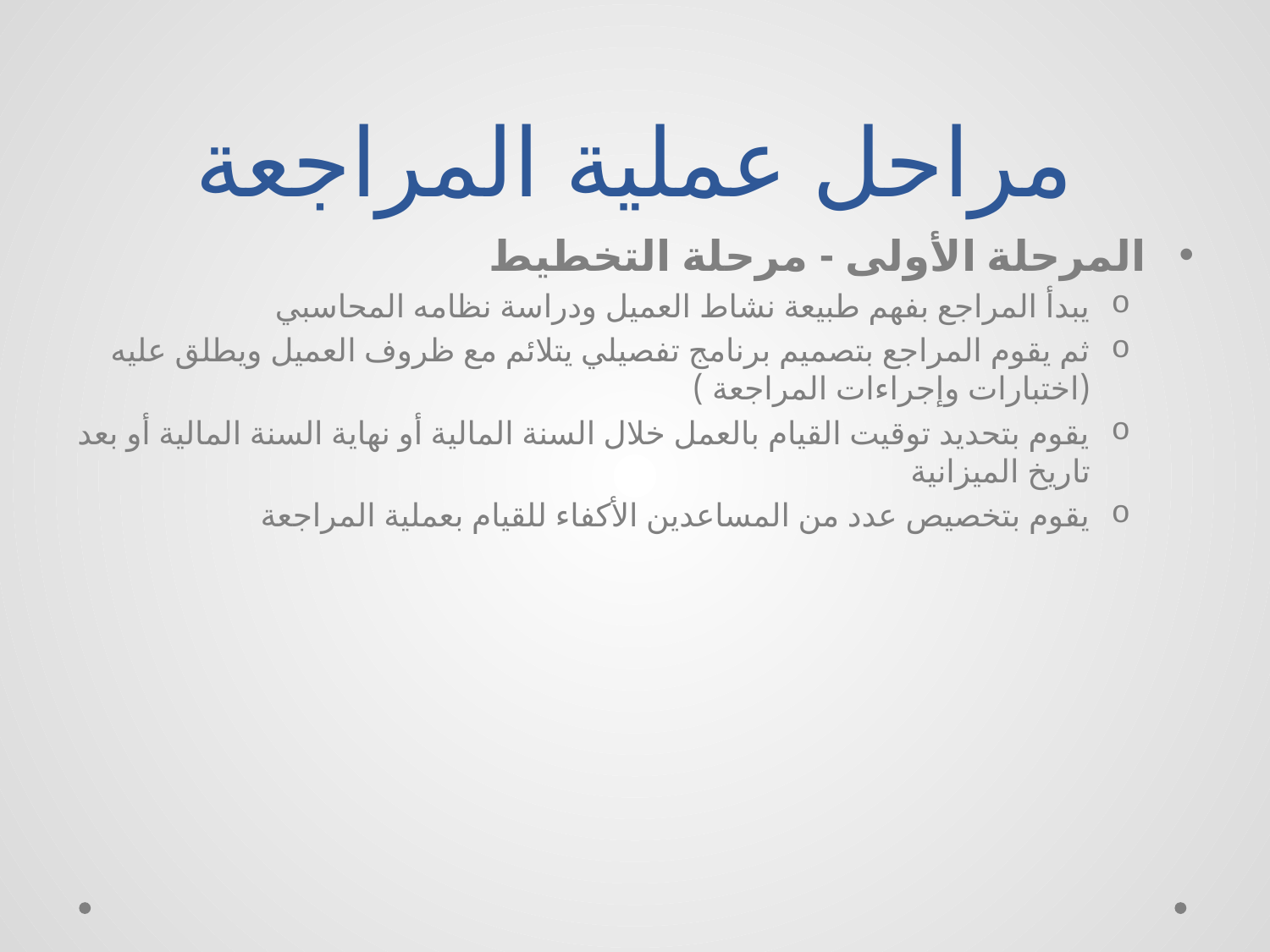

# مراحل عملية المراجعة
المرحلة الأولى - مرحلة التخطيط
يبدأ المراجع بفهم طبيعة نشاط العميل ودراسة نظامه المحاسبي
ثم يقوم المراجع بتصميم برنامج تفصيلي يتلائم مع ظروف العميل ويطلق عليه (اختبارات وإجراءات المراجعة )
يقوم بتحديد توقيت القيام بالعمل خلال السنة المالية أو نهاية السنة المالية أو بعد تاريخ الميزانية
يقوم بتخصيص عدد من المساعدين الأكفاء للقيام بعملية المراجعة